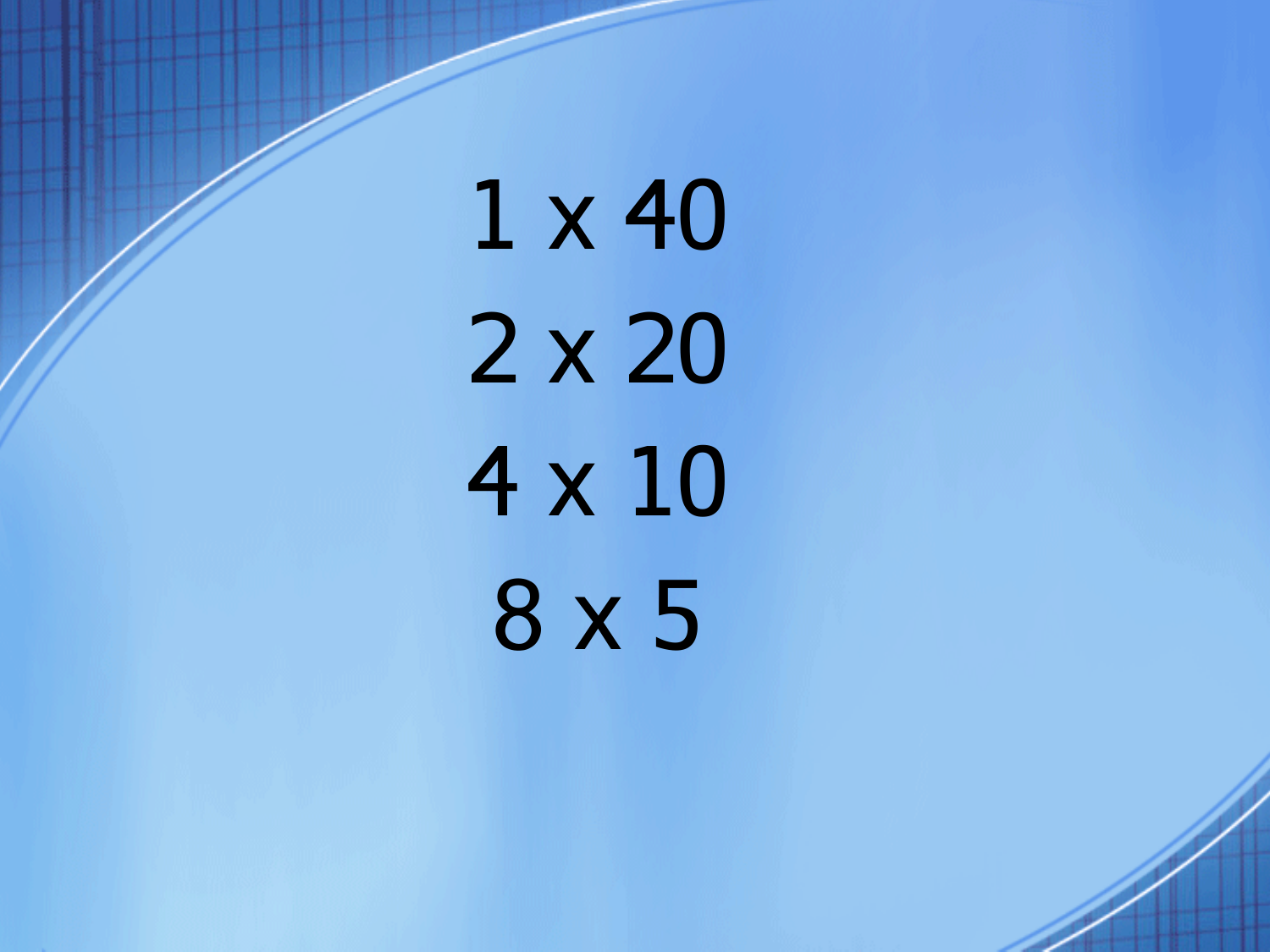

1 x 40
2 x 20
4 x 10
8 x 5